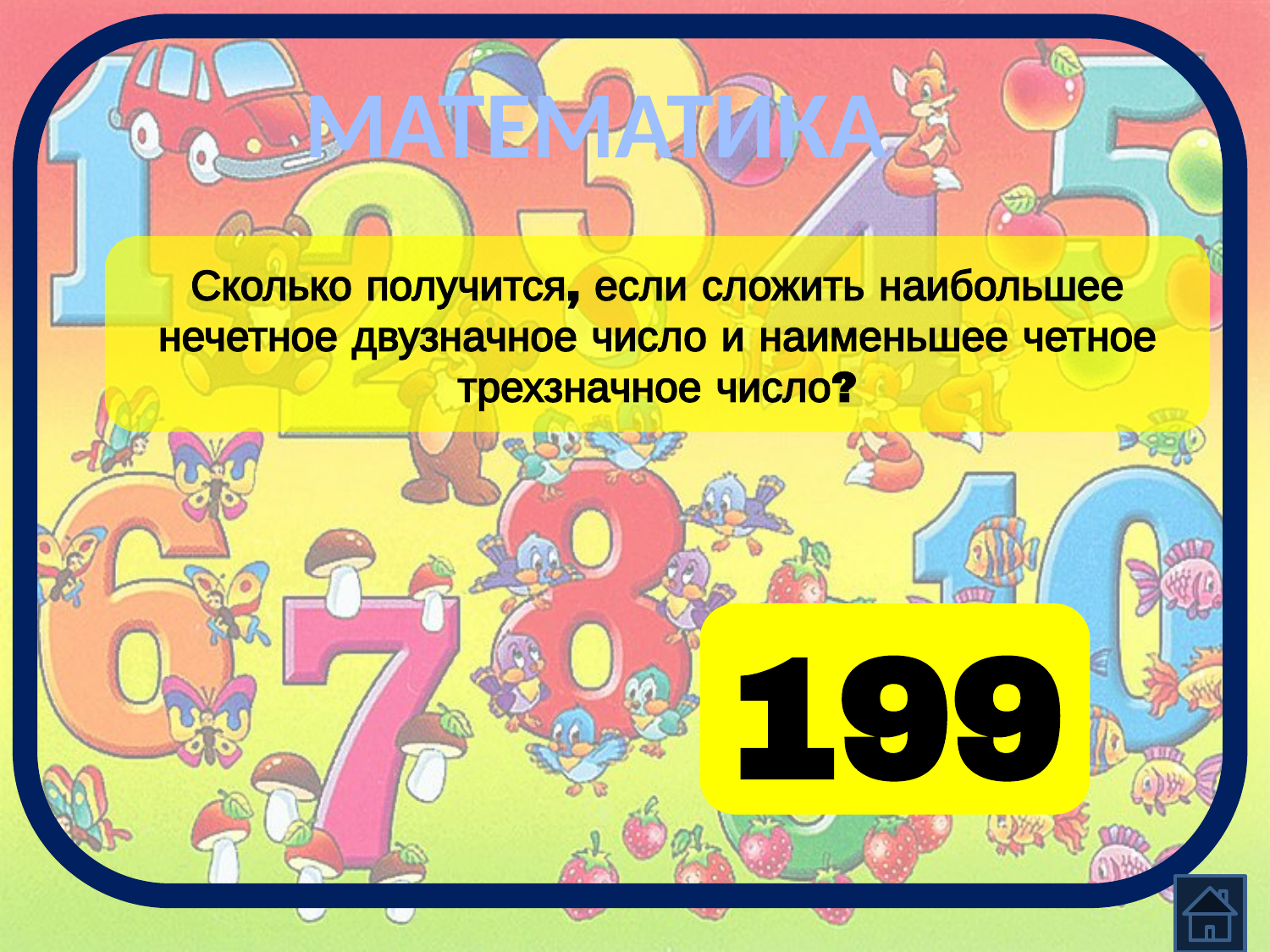

МАТЕМАТИКА
Сколько получится, если сложить наибольшее нечетное двузначное число и наименьшее четное трехзначное число?
199